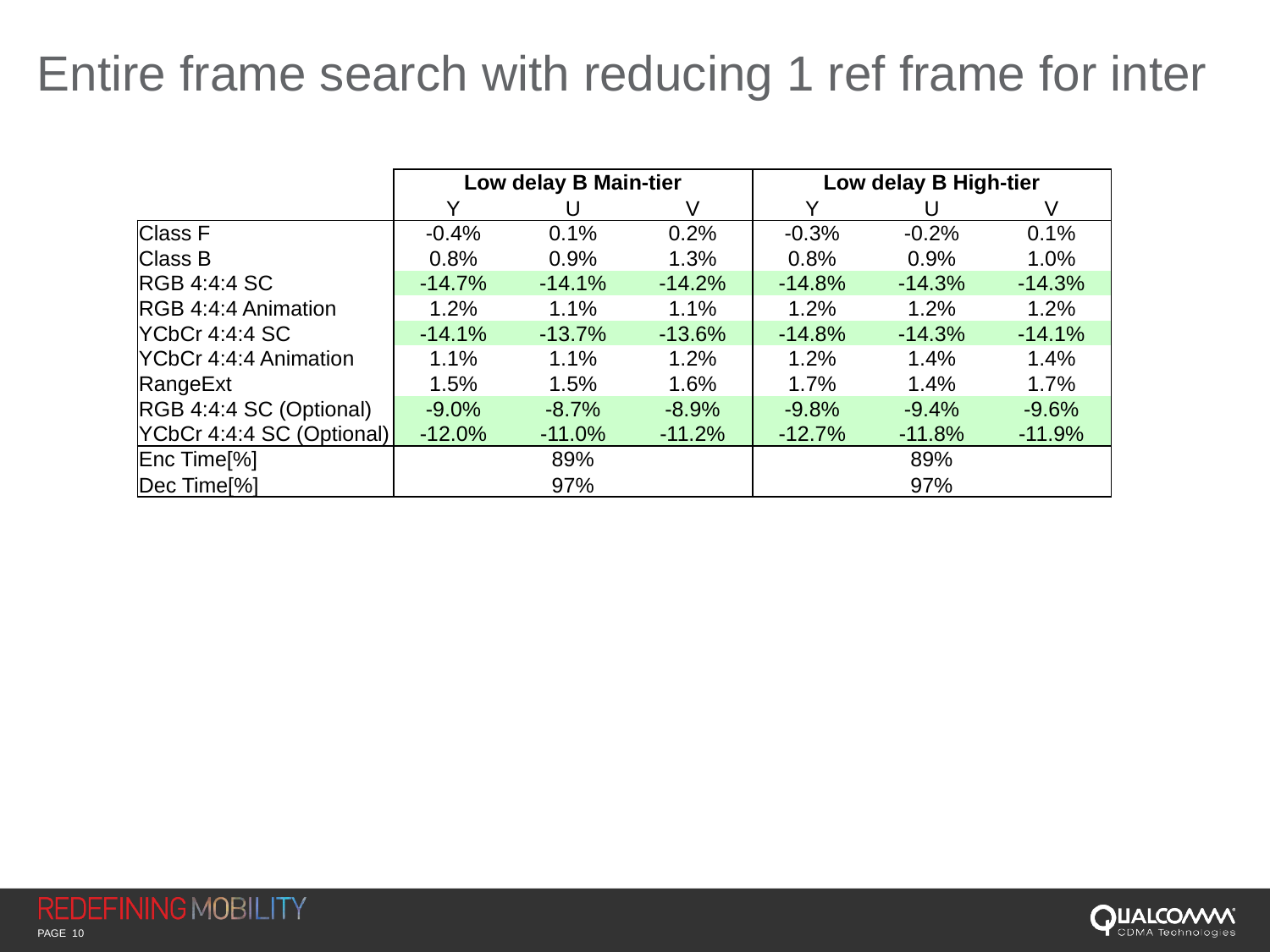

# Entire frame search with reducing 1 ref frame for inter
|  | Low delay B Main-tier |  |  | Low delay B High-tier |  |  |
| --- | --- | --- | --- | --- | --- | --- |
|  | Y | U | V | Y | U | V |
| Class F | -0.4% | 0.1% | 0.2% | -0.3% | -0.2% | 0.1% |
| Class B | 0.8% | 0.9% | 1.3% | 0.8% | 0.9% | 1.0% |
| RGB 4:4:4 SC | -14.7% | -14.1% | -14.2% | -14.8% | -14.3% | -14.3% |
| RGB 4:4:4 Animation | 1.2% | 1.1% | 1.1% | 1.2% | 1.2% | 1.2% |
| YCbCr 4:4:4 SC | -14.1% | -13.7% | -13.6% | -14.8% | -14.3% | -14.1% |
| YCbCr 4:4:4 Animation | 1.1% | 1.1% | 1.2% | 1.2% | 1.4% | 1.4% |
| RangeExt | 1.5% | 1.5% | 1.6% | 1.7% | 1.4% | 1.7% |
| RGB 4:4:4 SC (Optional) | -9.0% | -8.7% | -8.9% | -9.8% | -9.4% | -9.6% |
| YCbCr 4:4:4 SC (Optional) | -12.0% | -11.0% | -11.2% | -12.7% | -11.8% | -11.9% |
| Enc Time[%] | 89% |  |  | 89% |  |  |
| Dec Time[%] | 97% |  |  | 97% |  |  |